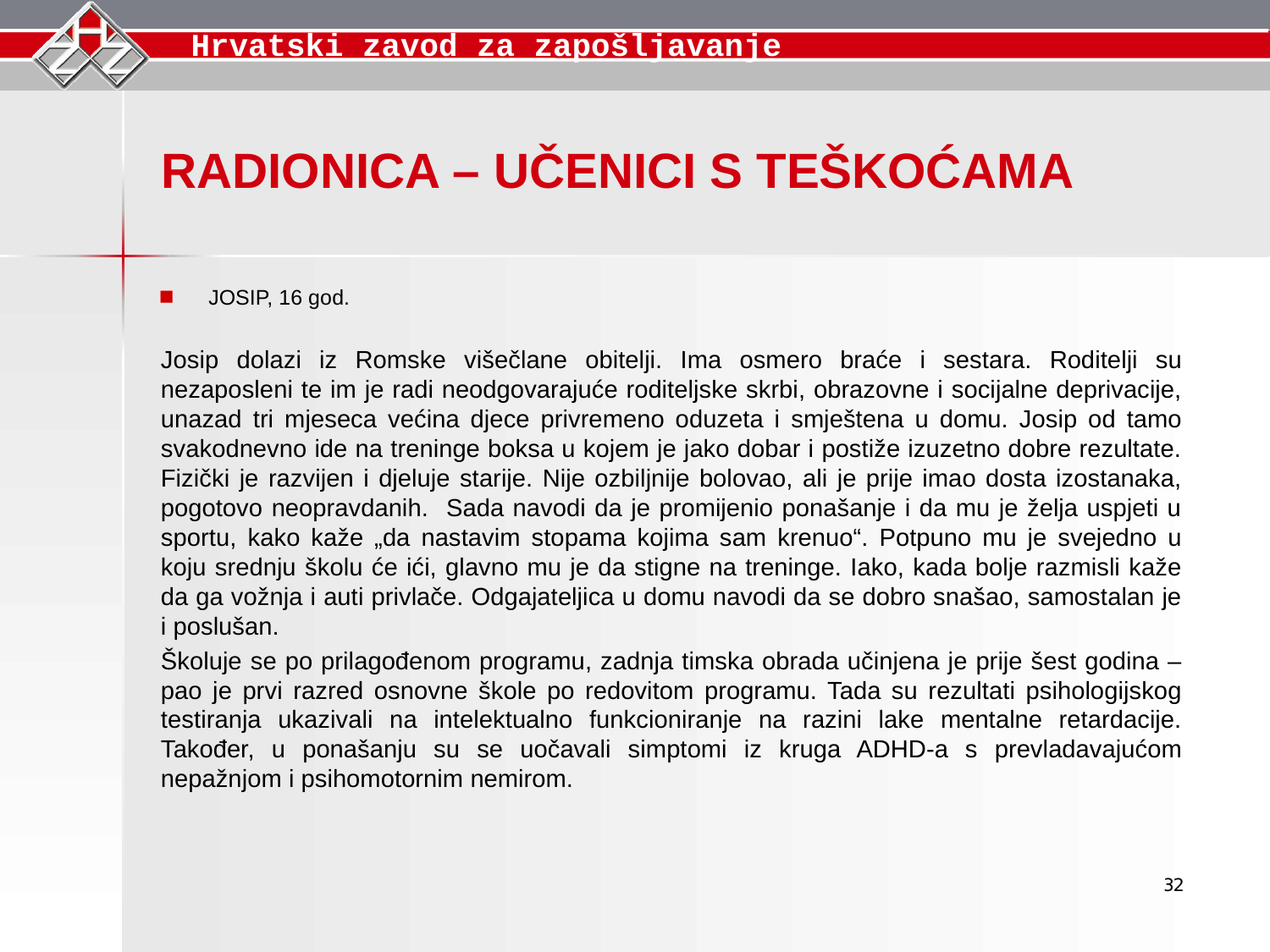

RADIONICA – UČENICI S TEŠKOĆAMA
JOSIP, 16 god.

Josip dolazi iz Romske višečlane obitelji. Ima osmero braće i sestara. Roditelji su nezaposleni te im je radi neodgovarajuće roditeljske skrbi, obrazovne i socijalne deprivacije, unazad tri mjeseca većina djece privremeno oduzeta i smještena u domu. Josip od tamo svakodnevno ide na treninge boksa u kojem je jako dobar i postiže izuzetno dobre rezultate. Fizički je razvijen i djeluje starije. Nije ozbiljnije bolovao, ali je prije imao dosta izostanaka, pogotovo neopravdanih.  Sada navodi da je promijenio ponašanje i da mu je želja uspjeti u sportu, kako kaže „da nastavim stopama kojima sam krenuo“. Potpuno mu je svejedno u koju srednju školu će ići, glavno mu je da stigne na treninge. Iako, kada bolje razmisli kaže da ga vožnja i auti privlače. Odgajateljica u domu navodi da se dobro snašao, samostalan je i poslušan.
Školuje se po prilagođenom programu, zadnja timska obrada učinjena je prije šest godina – pao je prvi razred osnovne škole po redovitom programu. Tada su rezultati psihologijskog testiranja ukazivali na intelektualno funkcioniranje na razini lake mentalne retardacije. Također, u ponašanju su se uočavali simptomi iz kruga ADHD-a s prevladavajućom nepažnjom i psihomotornim nemirom.
32